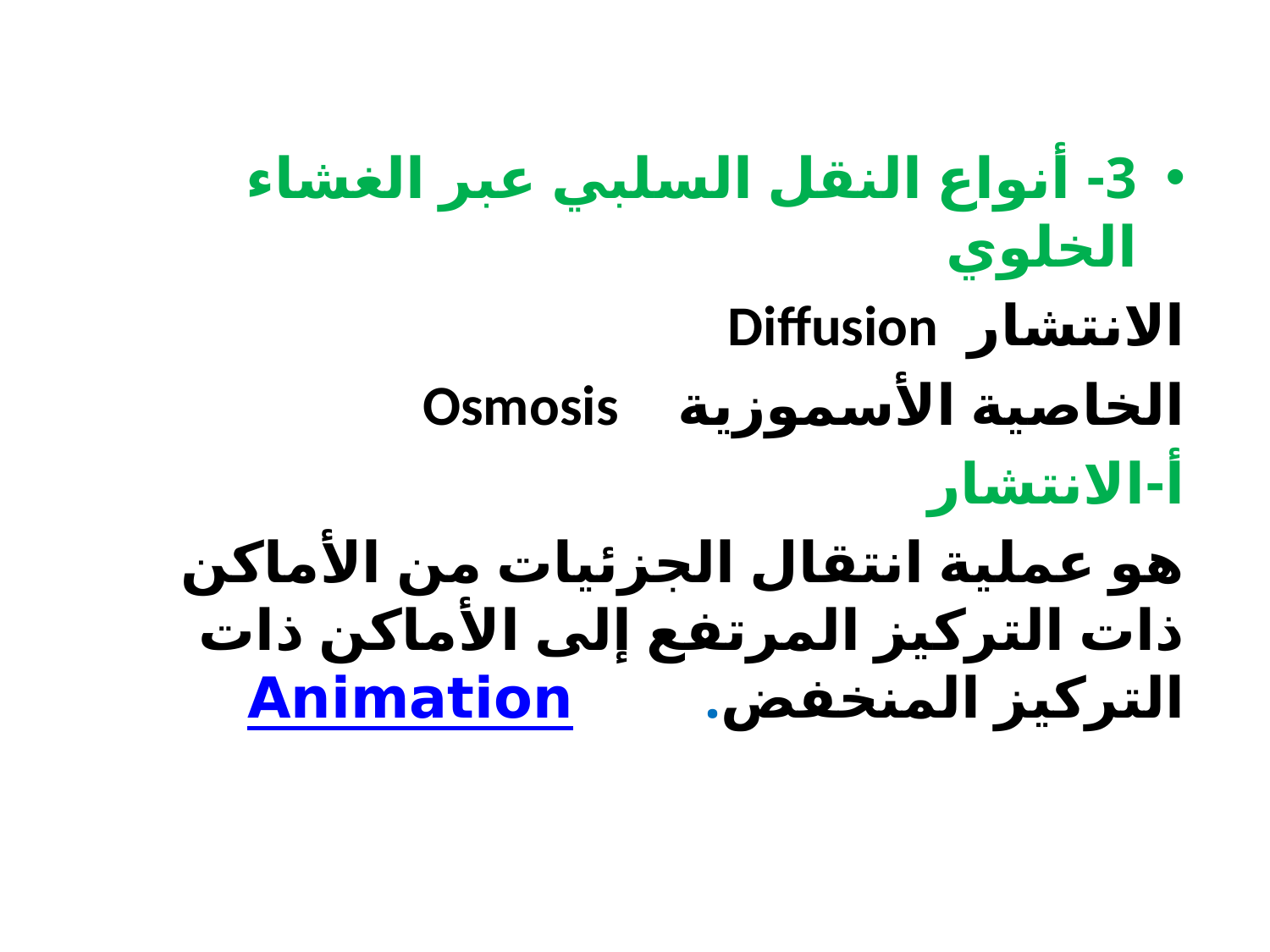

3- أنواع النقل السلبي عبر الغشاء الخلوي
الانتشار  Diffusion
الخاصية الأسموزية    Osmosis
أ-الانتشار
هو عملية انتقال الجزئيات من الأماكن ذات التركيز المرتفع إلى الأماكن ذات التركيز المنخفض.         Animation